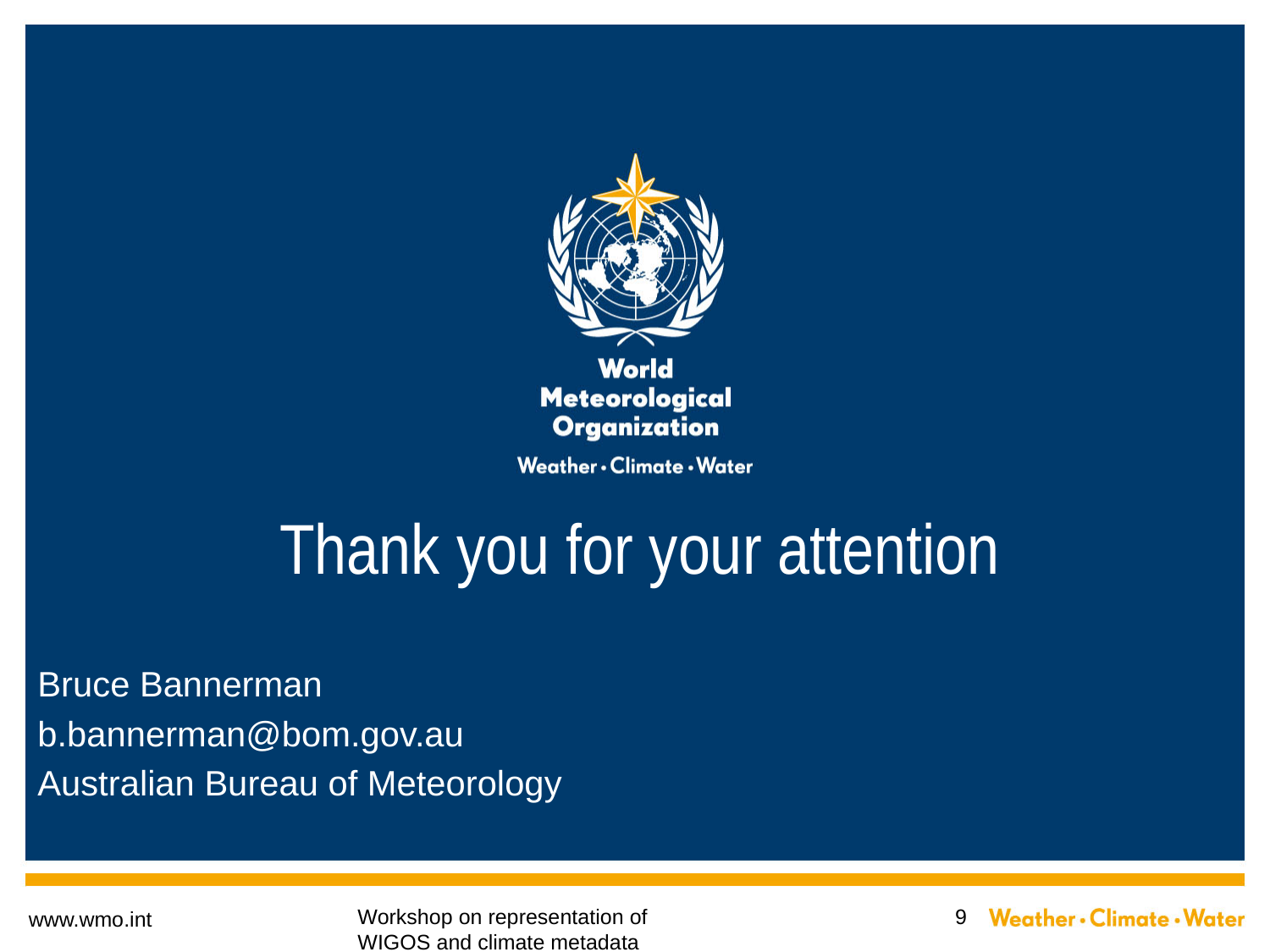

# Thank you for your attention

Bruce Bannerman
b.bannerman@bom.gov.au
Australian Bureau of Meteorology
Workshop on representation of WIGOS and climate metadata
9